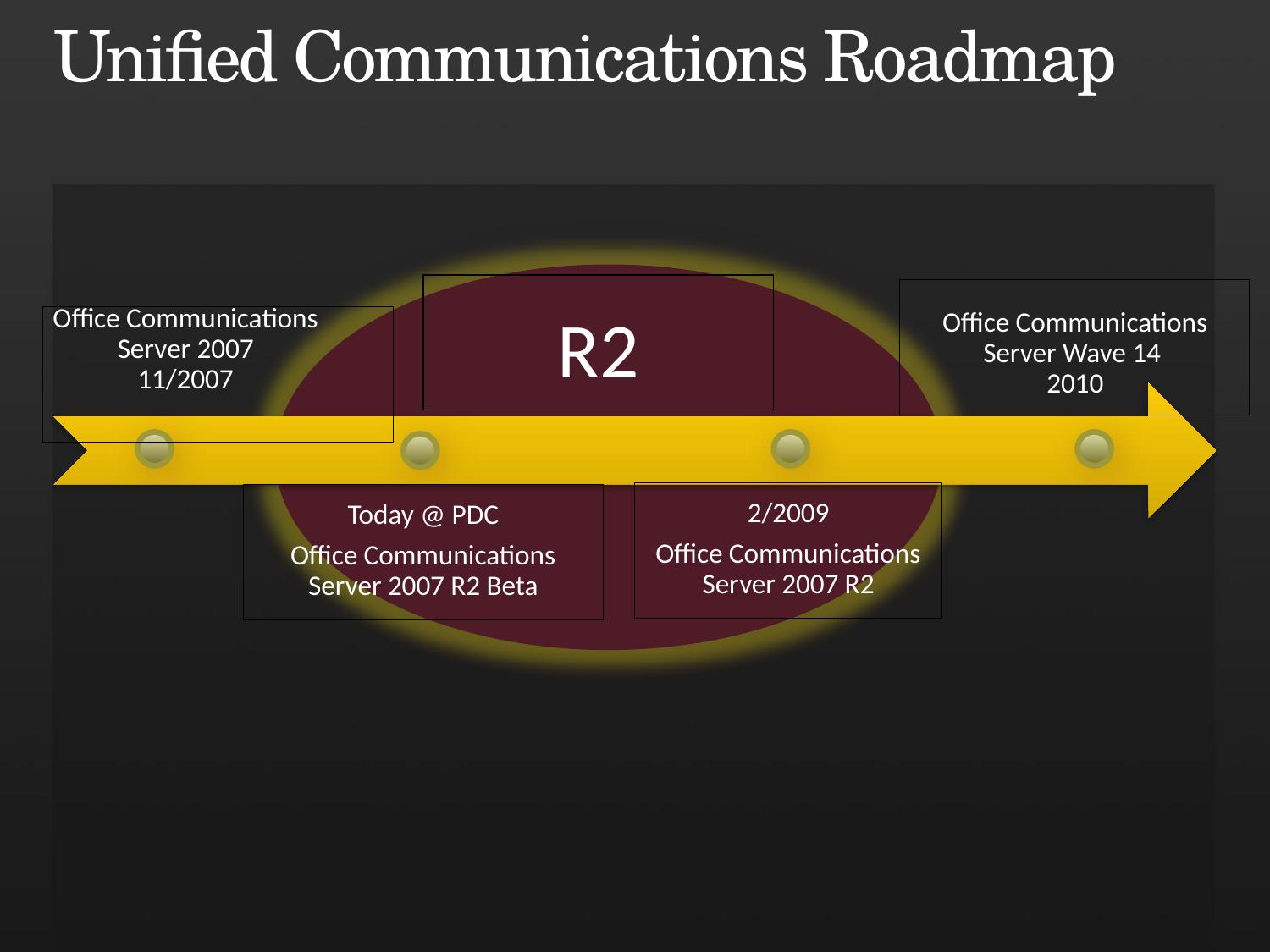

# Unified Communications Roadmap

Office Communications Server 2007
11/2007

R2

Office Communications Server Wave 14
2010

2/2009
Office Communications Server 2007 R2

Today @ PDC
Office Communications Server 2007 R2 Beta
Plan of Record Dates*